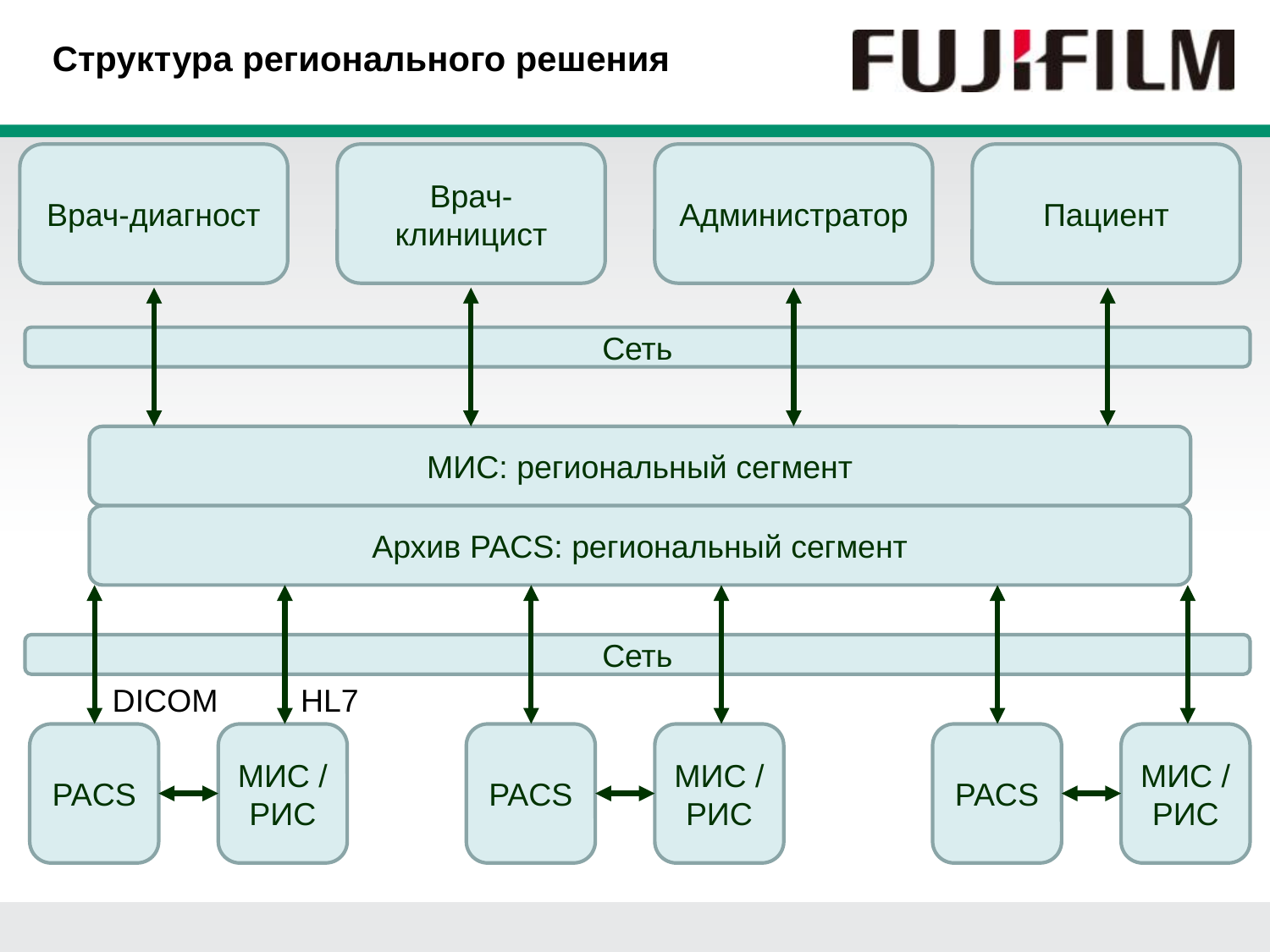

Структура регионального решения
Врач-диагност
Врач-клиницист
Администратор
Пациент
Сеть
МИС: региональный сегмент
Архив PACS: региональный сегмент
Сеть
DICOM
HL7
PACS
МИС / РИС
PACS
МИС / РИС
PACS
МИС / РИС